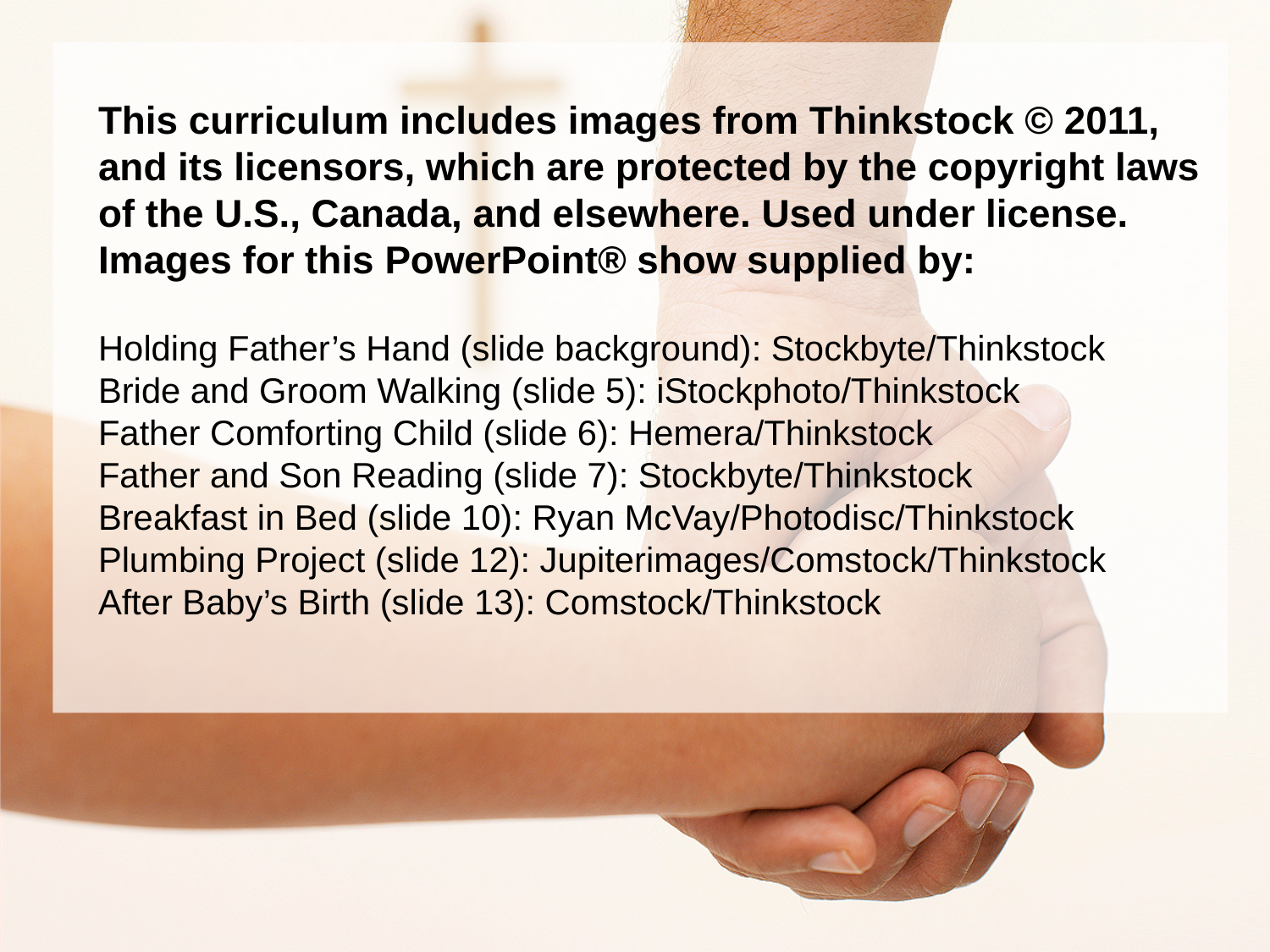

This curriculum includes images from Thinkstock © 2011, and its licensors, which are protected by the copyright laws of the U.S., Canada, and elsewhere. Used under license. Images for this PowerPoint® show supplied by:

Holding Father’s Hand (slide background): Stockbyte/Thinkstock
Bride and Groom Walking (slide 5): iStockphoto/Thinkstock
Father Comforting Child (slide 6): Hemera/Thinkstock
Father and Son Reading (slide 7): Stockbyte/Thinkstock
Breakfast in Bed (slide 10): Ryan McVay/Photodisc/Thinkstock
Plumbing Project (slide 12): Jupiterimages/Comstock/Thinkstock
After Baby’s Birth (slide 13): Comstock/Thinkstock